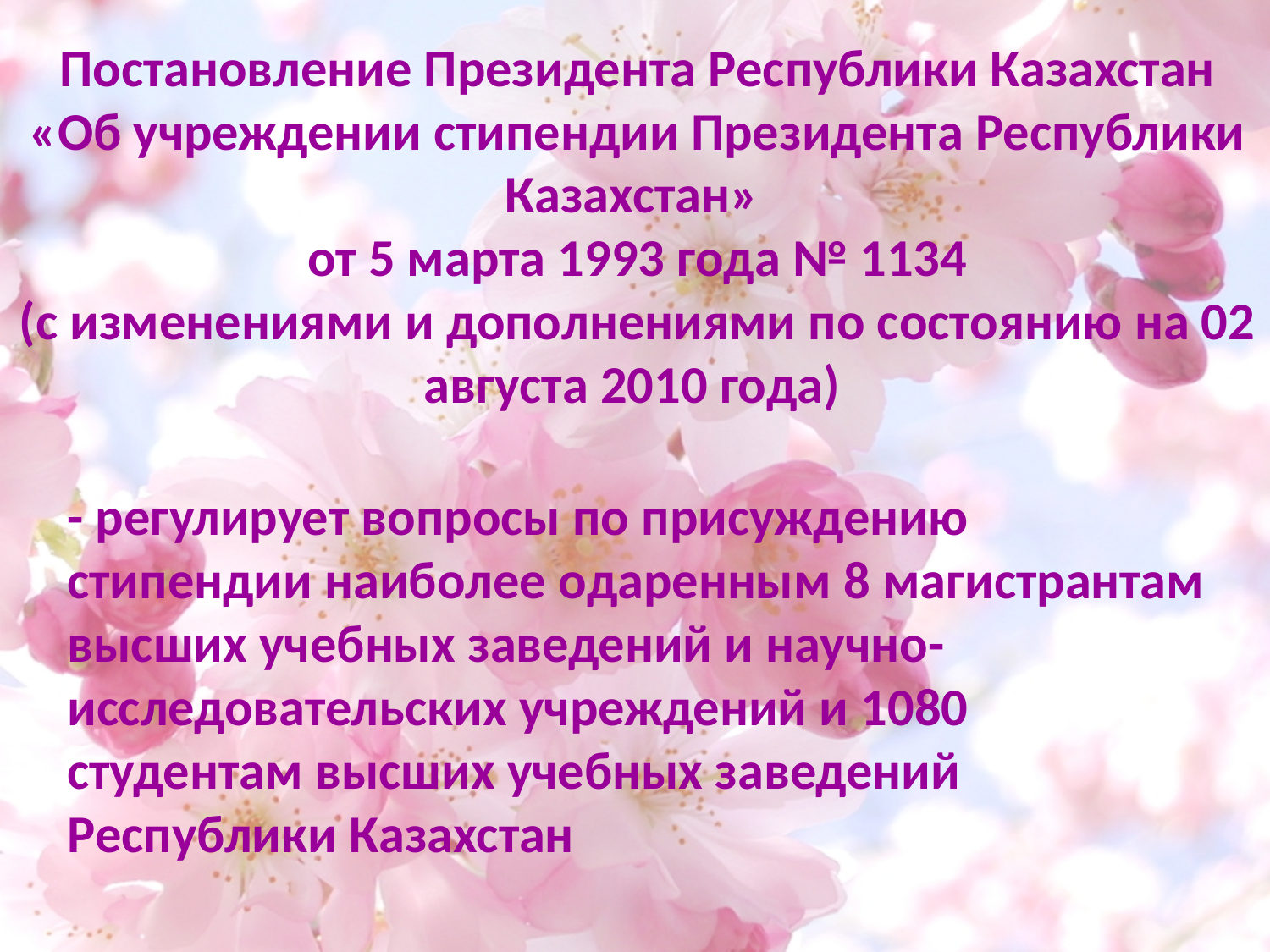

# Постановление Президента Республики Казахстан «Об учреждении стипендии Президента Республики Казахстан» от 5 марта 1993 года № 1134 (с изменениями и дополнениями по состоянию на 02 августа 2010 года)
- регулирует вопросы по присуждению стипендии наиболее одаренным 8 магистрантам высших учебных заведений и научно-исследовательских учреждений и 1080 студентам высших учебных заведений Республики Казахстан